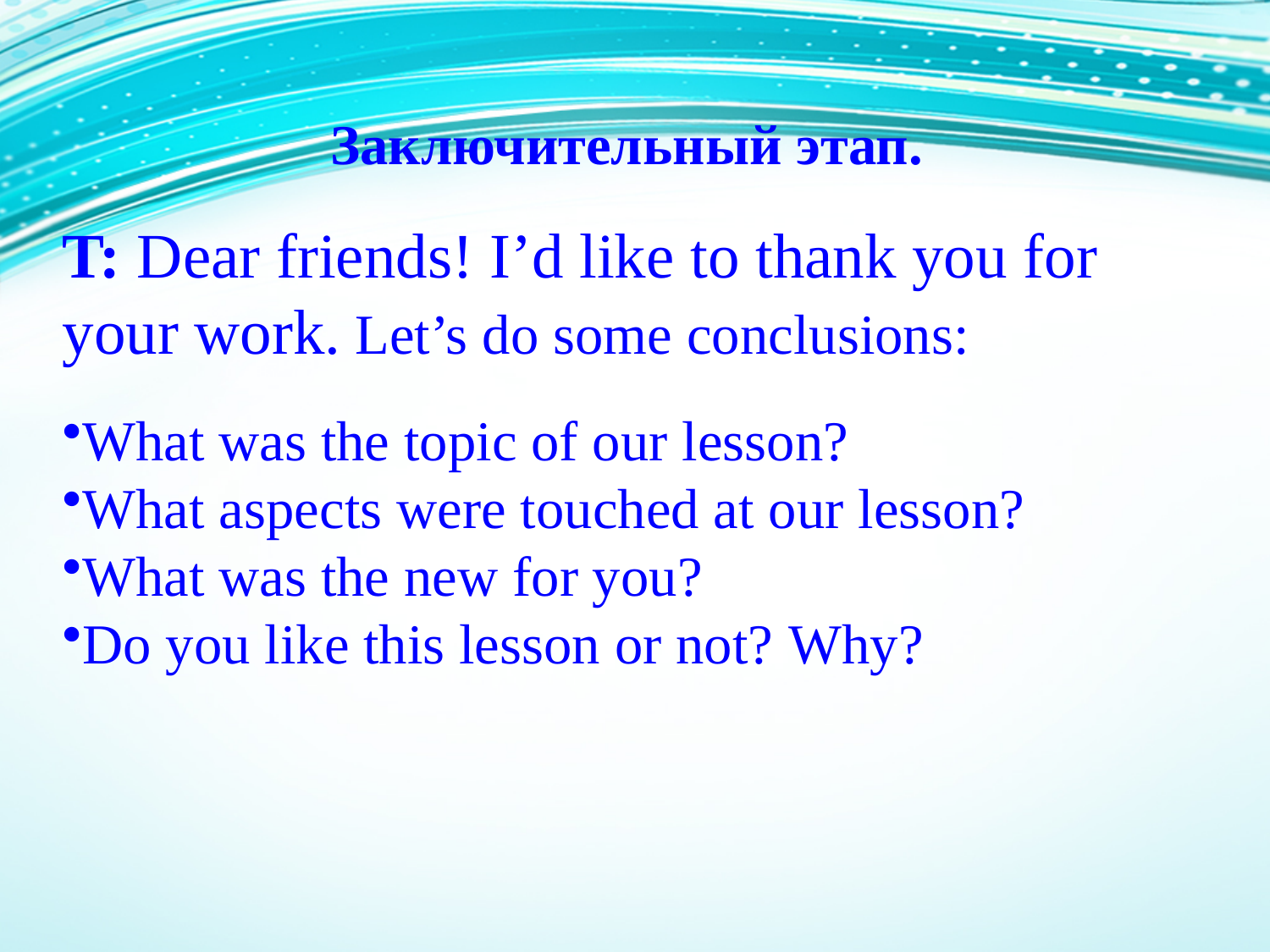

Заключительный этап.

T: Dear friends! I’d like to thank you for your work. Let’s do some conclusions:

What was the topic of our lesson?
What aspects were touched at our lesson?
What was the new for you?
Do you like this lesson or not? Why?